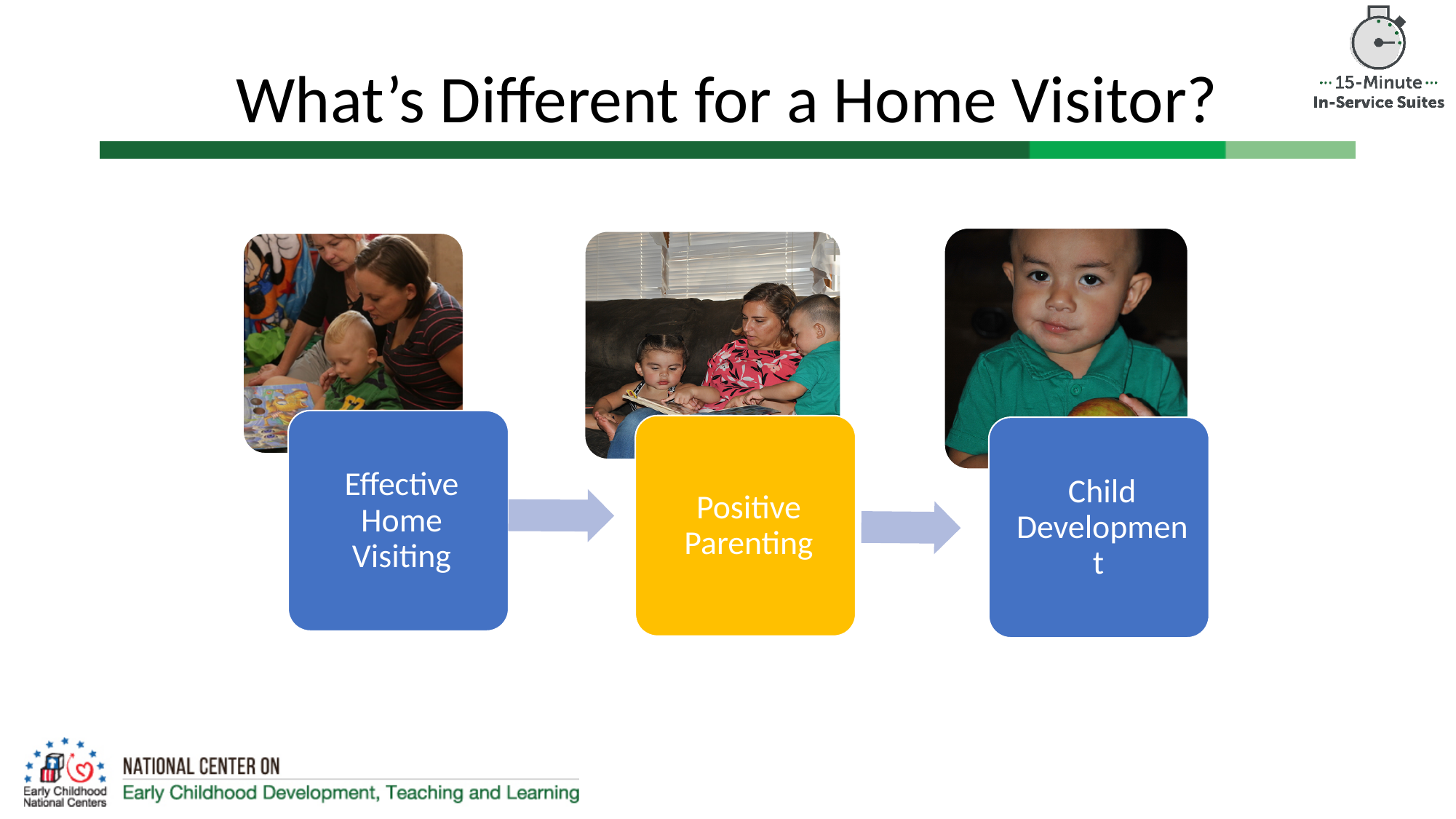

# What’s Different for a Home Visitor?
Effective Home Visiting

Positive Parenting

Child Development